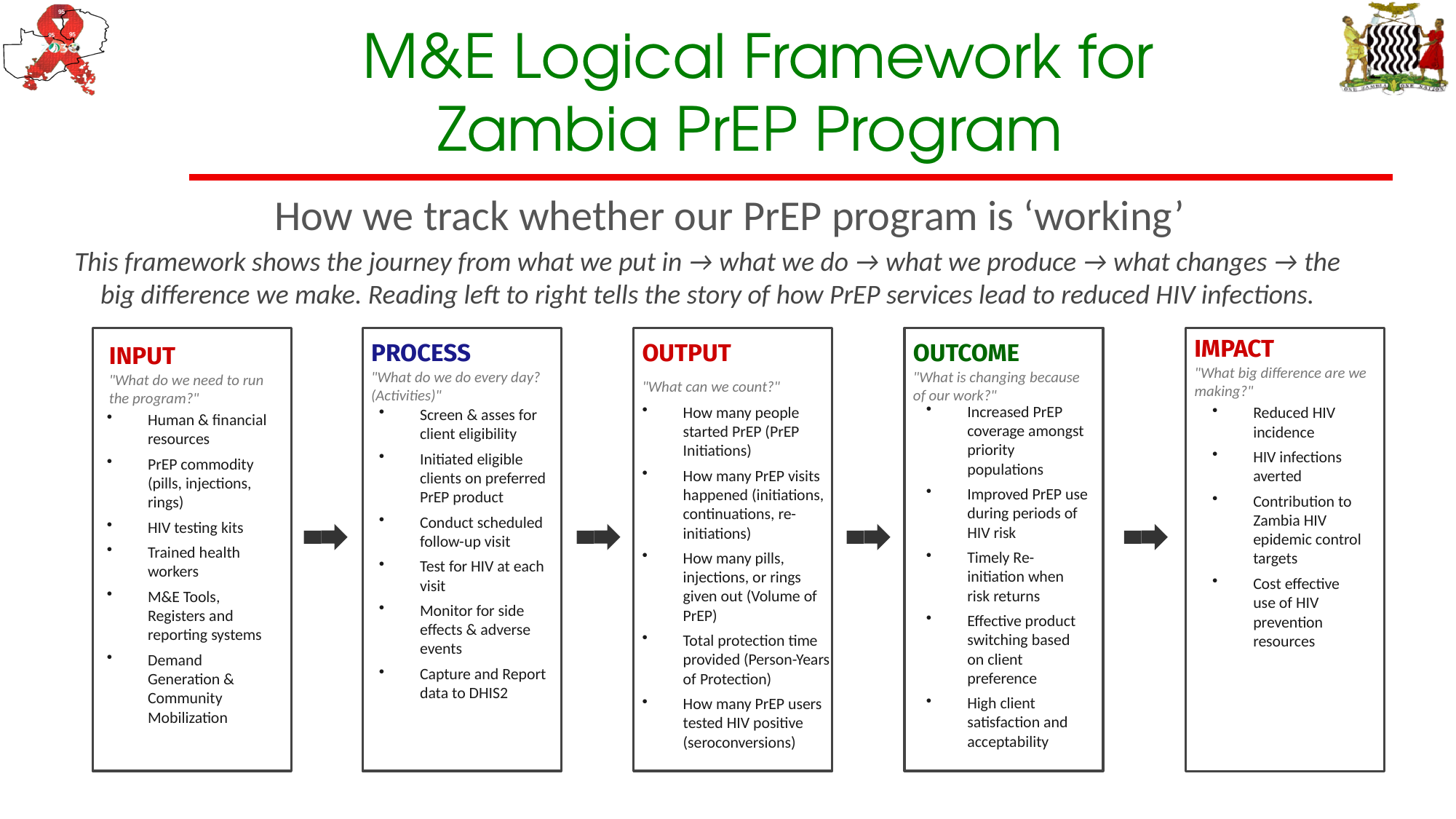

M&E Logical Framework for Zambia PrEP Program
How we track whether our PrEP program is ‘working’
This framework shows the journey from what we put in → what we do → what we produce → what changes → the big difference we make. Reading left to right tells the story of how PrEP services lead to reduced HIV infections.

IMPACT
OUTPUT
OUTCOME
PROCESS
INPUT
"What big difference are we making?"
"What can we count?"
"What is changing because of our work?"
"What do we do every day? (Activities)"
"What do we need to run the program?"
Increased PrEP coverage amongst priority populations
Improved PrEP use during periods of HIV risk
Timely Re-initiation when risk returns
Effective product switching based on client preference
High client satisfaction and acceptability
How many people started PrEP (PrEP Initiations)
How many PrEP visits happened (initiations, continuations, re-initiations)
How many pills, injections, or rings given out (Volume of PrEP)
Total protection time provided (Person-Years of Protection)
How many PrEP users tested HIV positive (seroconversions)
Reduced HIV incidence
HIV infections averted
Contribution to Zambia HIV epidemic control targets
Cost effective use of HIV prevention  resources
Screen & asses for client eligibility
Initiated eligible clients on preferred PrEP product
Conduct scheduled follow-up visit
Test for HIV at each visit
Monitor for side effects & adverse events
Capture and Report data to DHIS2
Human & financial resources
PrEP commodity (pills, injections, rings)
HIV testing kits
Trained health workers
M&E Tools, Registers and reporting systems
Demand Generation & Community Mobilization